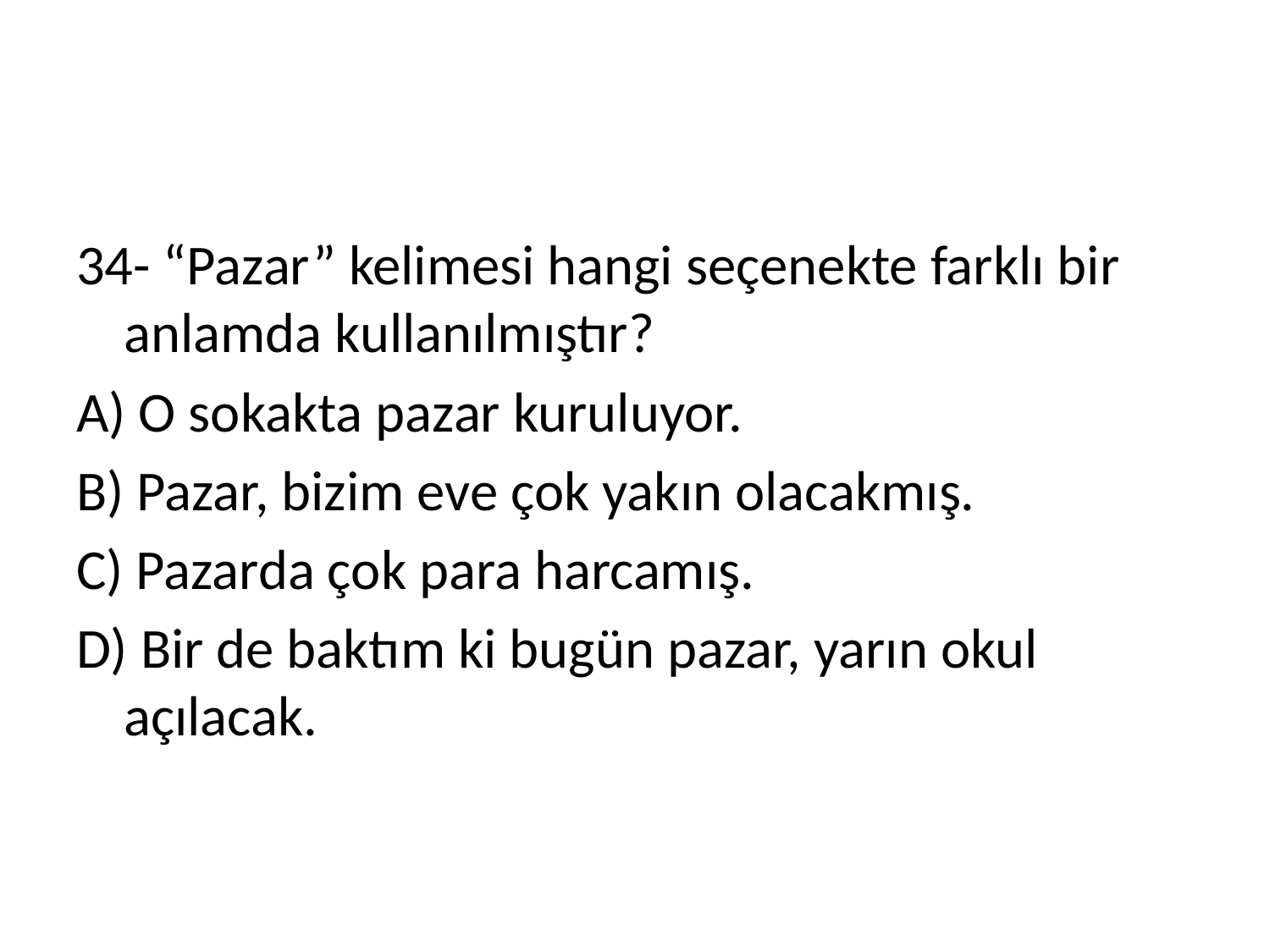

34- “Pazar” kelimesi hangi seçenekte farklı bir anlamda kullanılmıştır?
A) O sokakta pazar kuruluyor.
B) Pazar, bizim eve çok yakın olacakmış.
C) Pazarda çok para harcamış.
D) Bir de baktım ki bugün pazar, yarın okul açılacak.